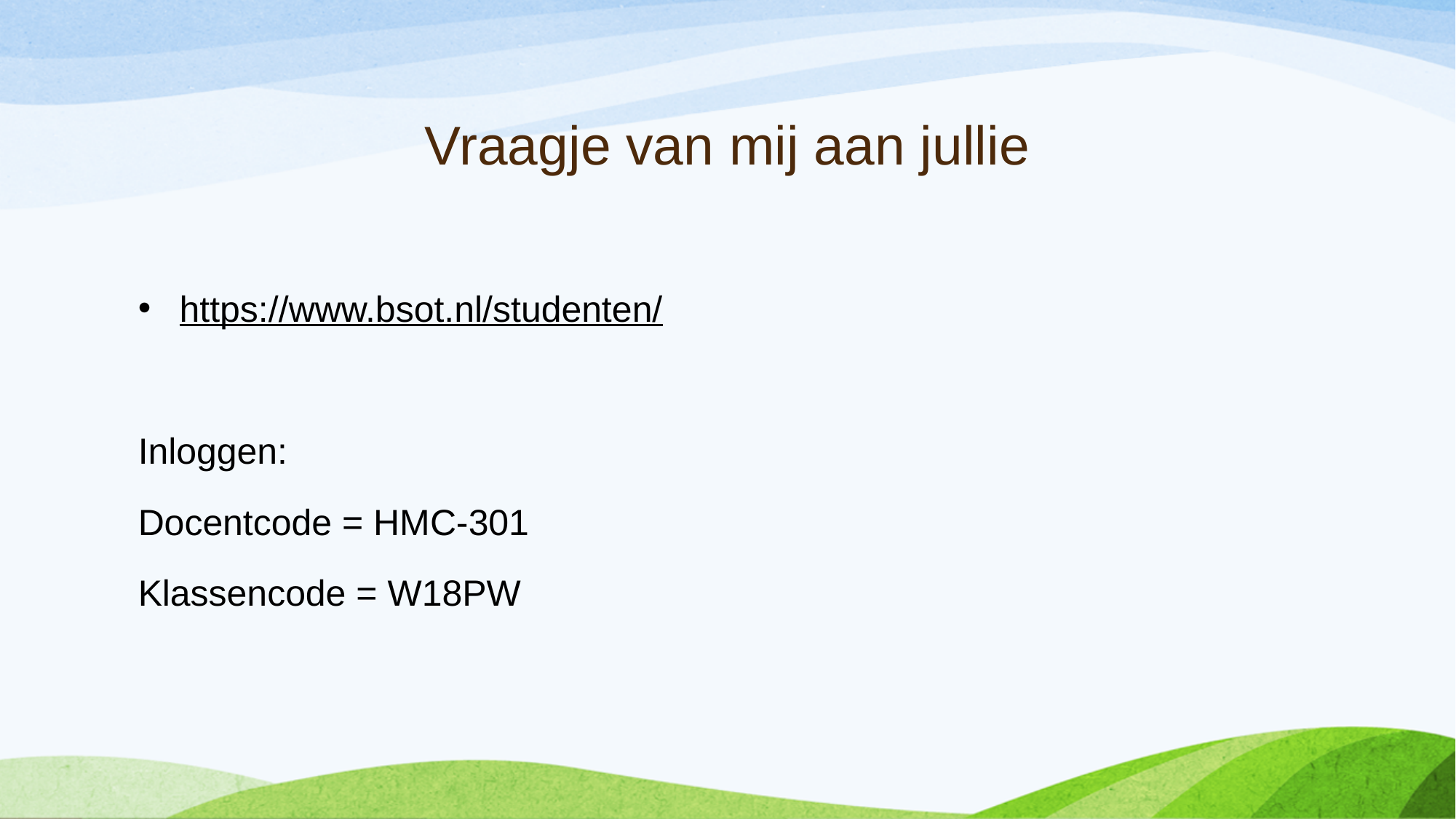

# Vraagje van mij aan jullie

https://www.bsot.nl/studenten/

Inloggen:
Docentcode = HMC-301
Klassencode = W18PW